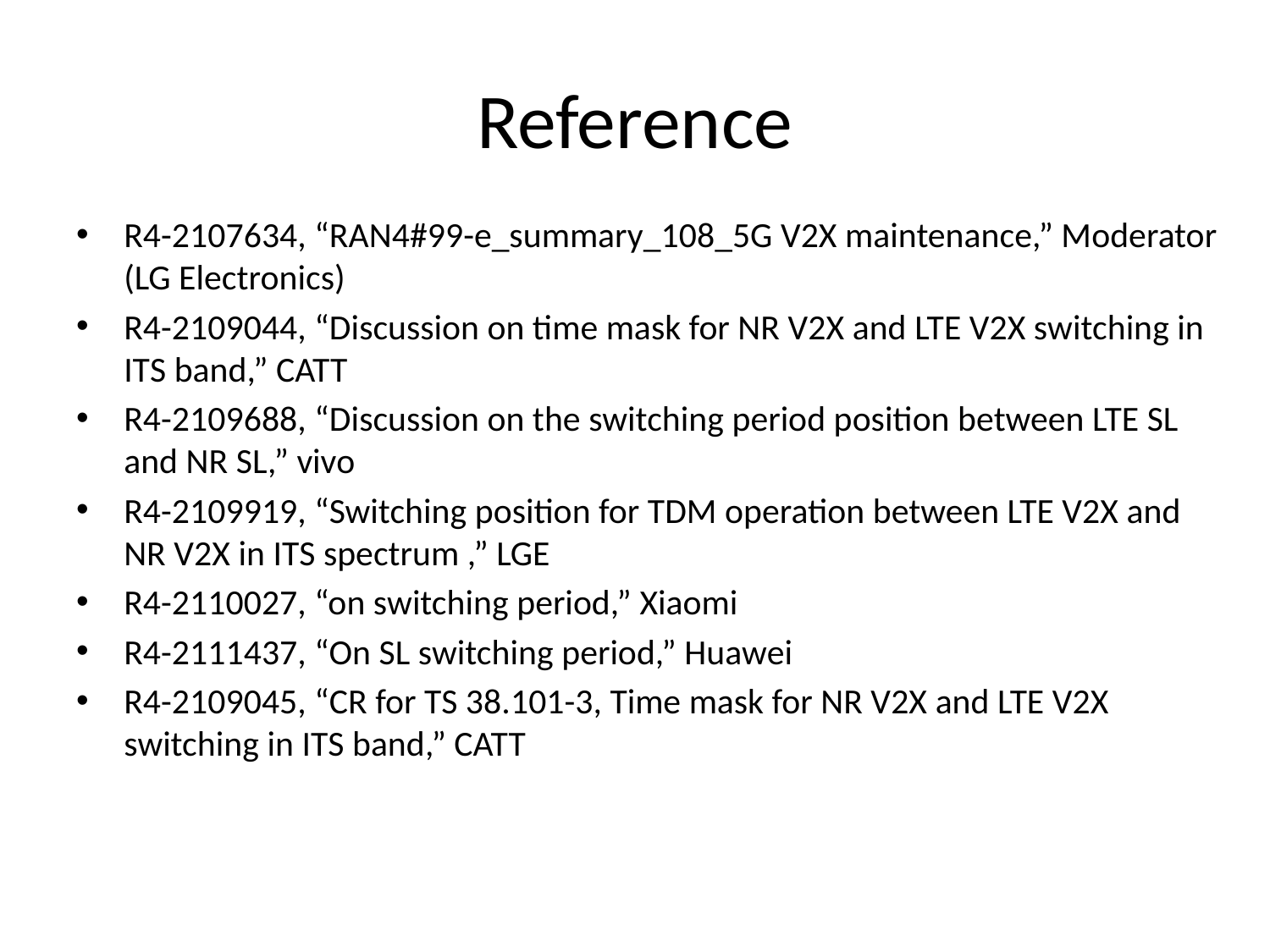

# Reference
R4-2107634, “RAN4#99-e_summary_108_5G V2X maintenance,” Moderator (LG Electronics)
R4-2109044, “Discussion on time mask for NR V2X and LTE V2X switching in ITS band,” CATT
R4-2109688, “Discussion on the switching period position between LTE SL and NR SL,” vivo
R4-2109919, “Switching position for TDM operation between LTE V2X and NR V2X in ITS spectrum ,” LGE
R4-2110027, “on switching period,” Xiaomi
R4-2111437, “On SL switching period,” Huawei
R4-2109045, “CR for TS 38.101-3, Time mask for NR V2X and LTE V2X switching in ITS band,” CATT